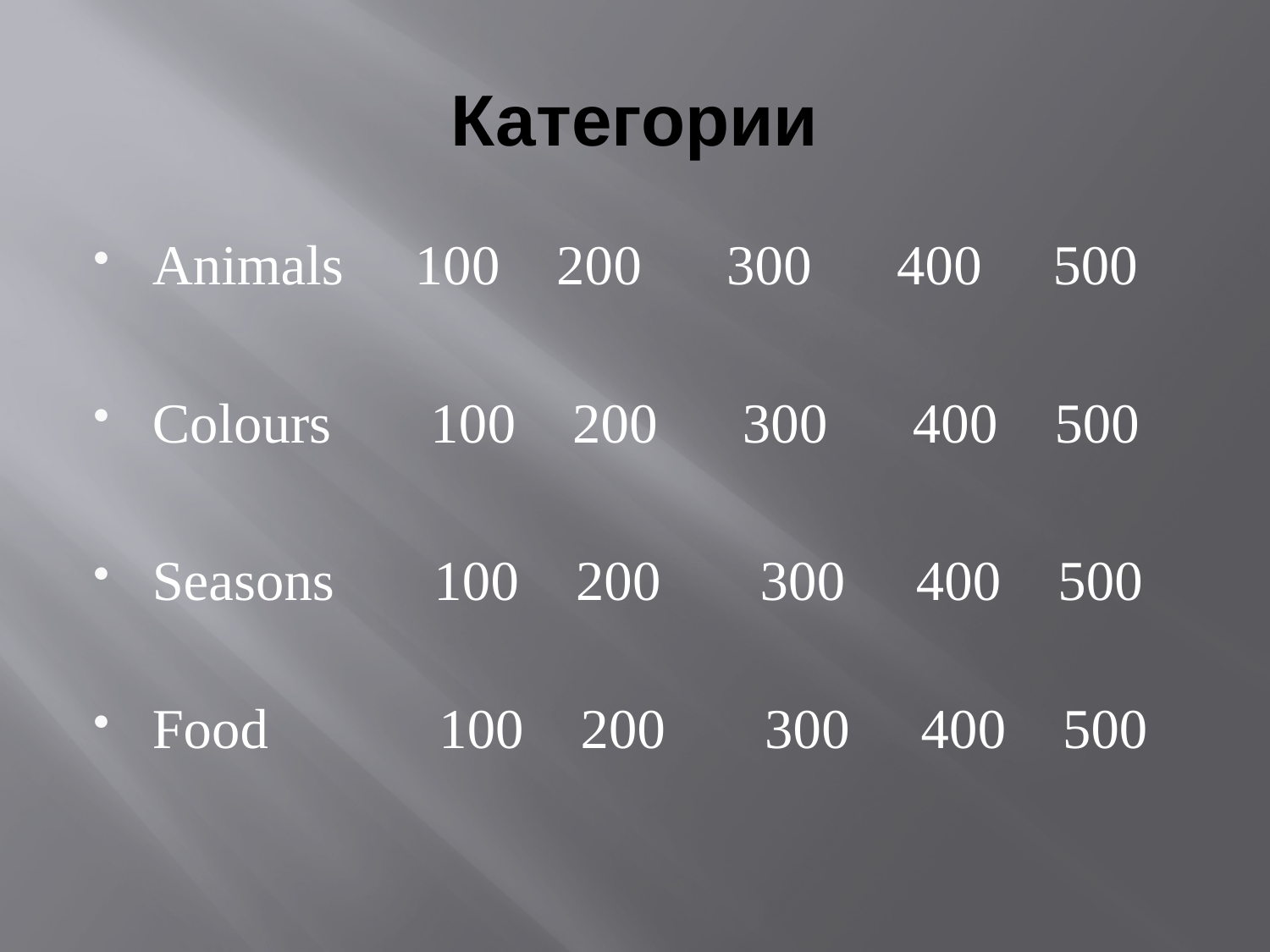

# Категории
Animals     100    200      300      400     500

Colours       100    200      300      400    500

Seasons       100    200       300     400    500

Food            100    200       300     400    500